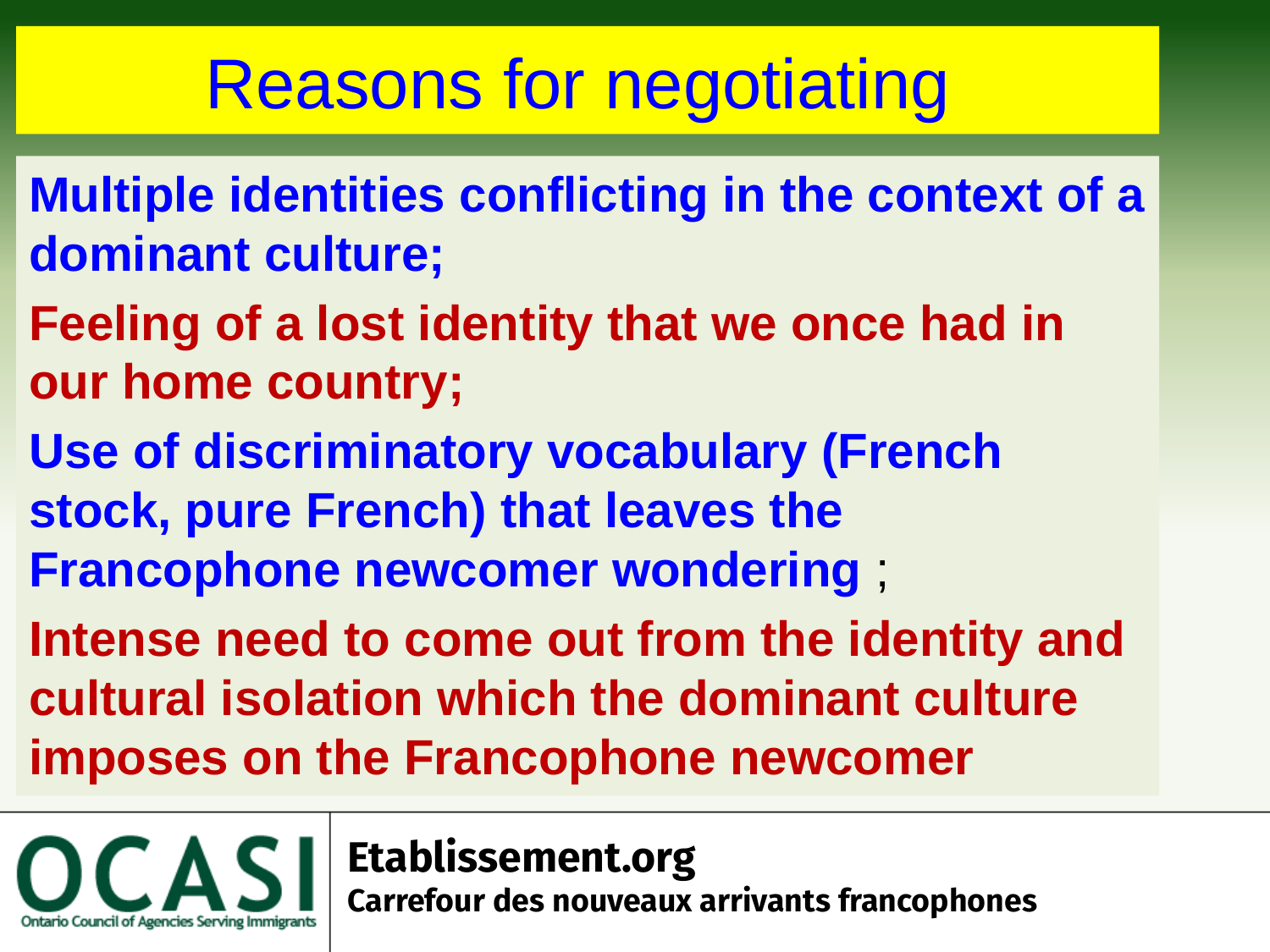

Reasons for negotiating
Multiple identities conflicting in the context of a dominant culture;
Feeling of a lost identity that we once had in our home country;
Use of discriminatory vocabulary (French stock, pure French) that leaves the Francophone newcomer wondering ;
Intense need to come out from the identity and cultural isolation which the dominant culture imposes on the Francophone newcomer

Etablissement.org
Carrefour des nouveaux arrivants francophones